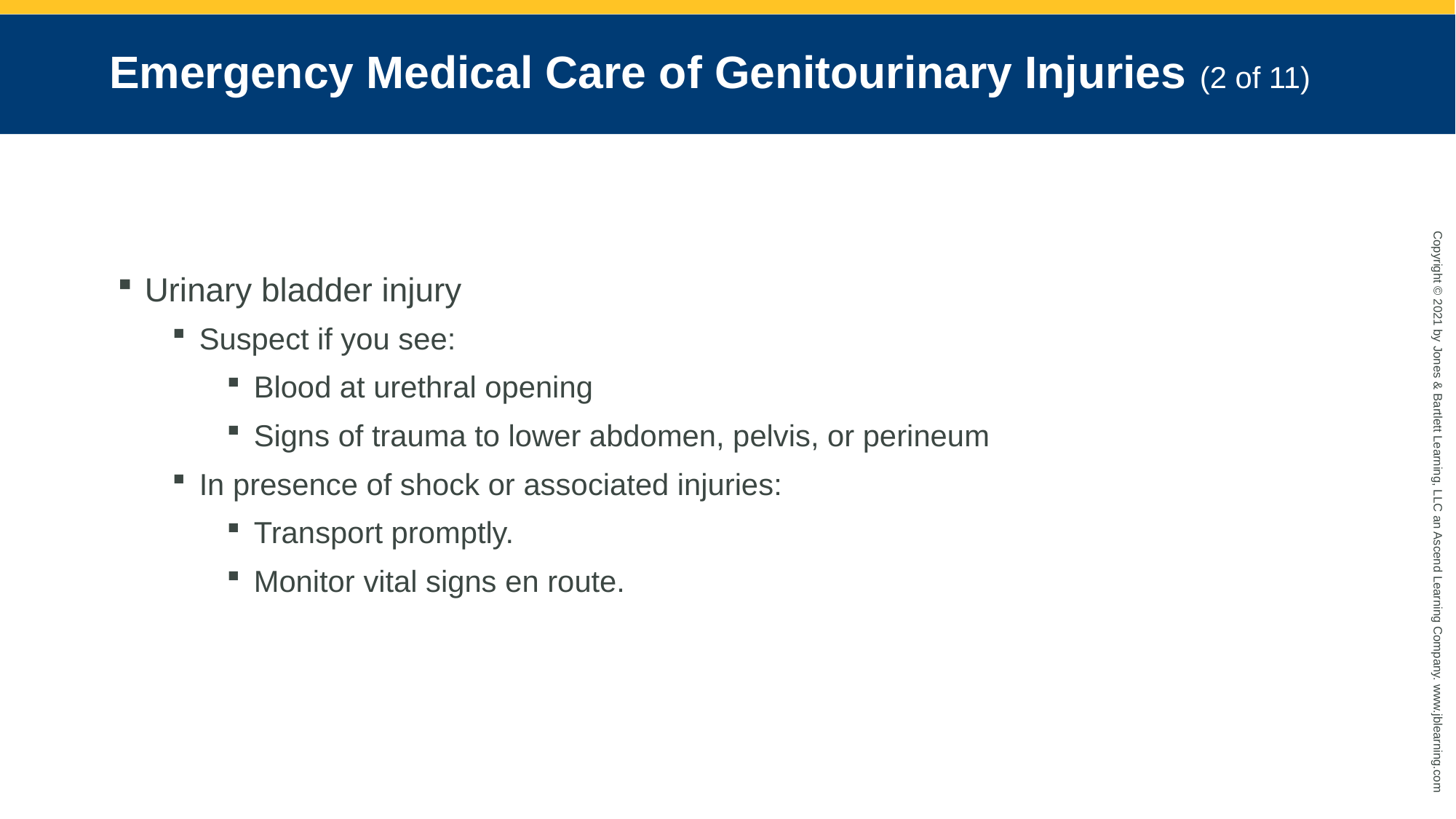

# Emergency Medical Care of Genitourinary Injuries (2 of 11)
Urinary bladder injury
Suspect if you see:
Blood at urethral opening
Signs of trauma to lower abdomen, pelvis, or perineum
In presence of shock or associated injuries:
Transport promptly.
Monitor vital signs en route.